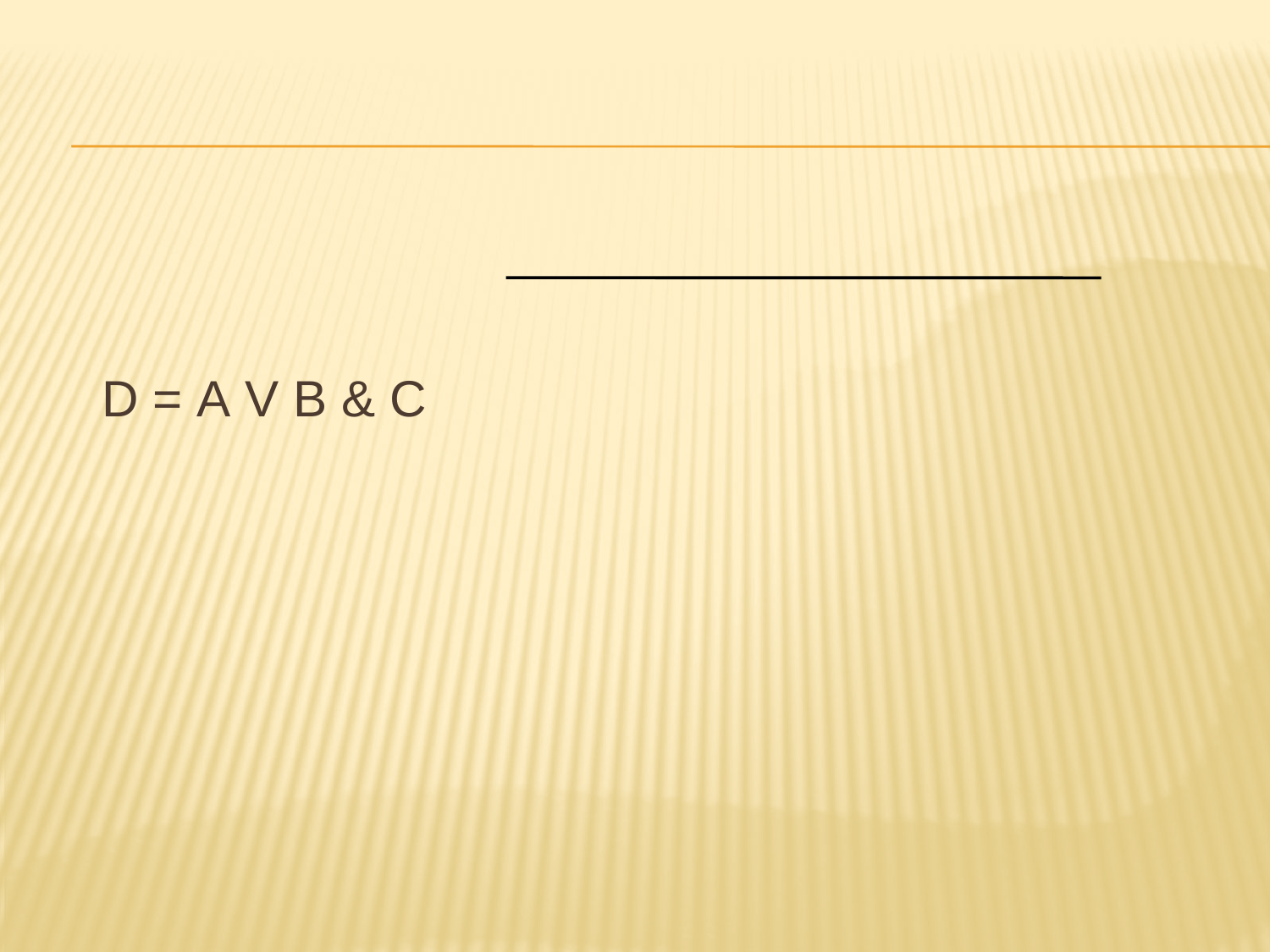

# D = А V B & C